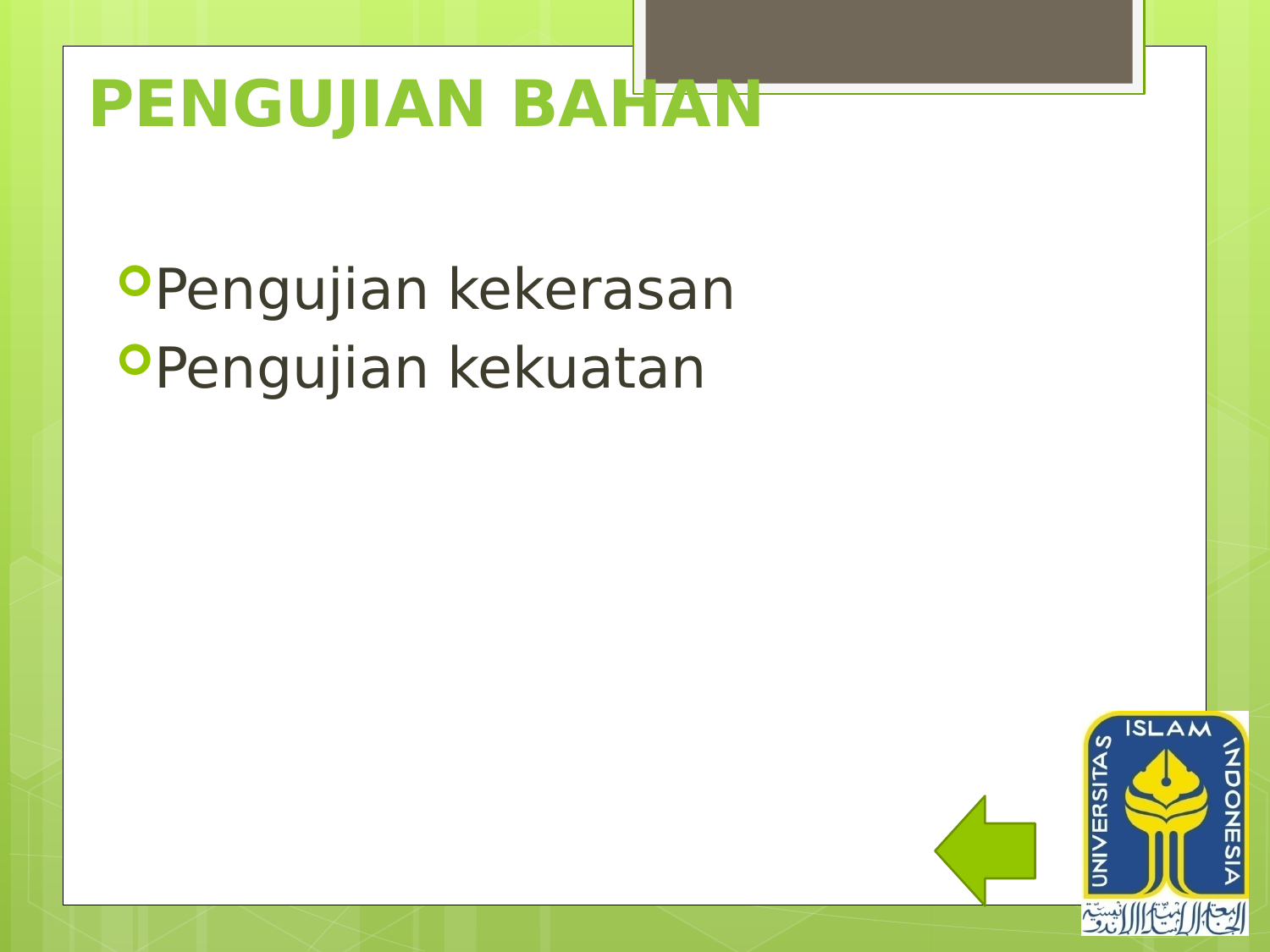

# Pengujian bahan
Pengujian kekerasan
Pengujian kekuatan